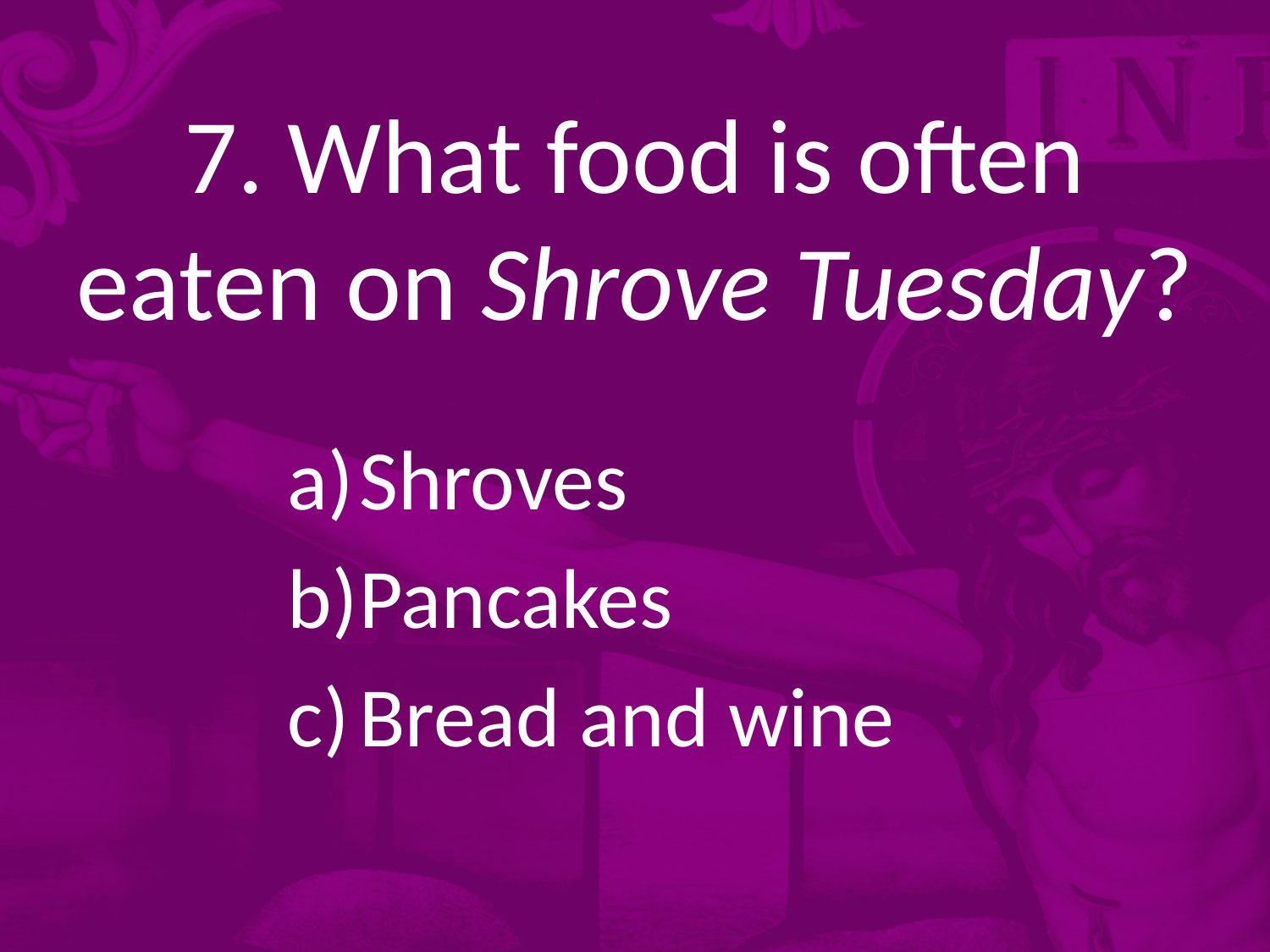

# 7. What food is often eaten on Shrove Tuesday?
Shroves
Pancakes
Bread and wine